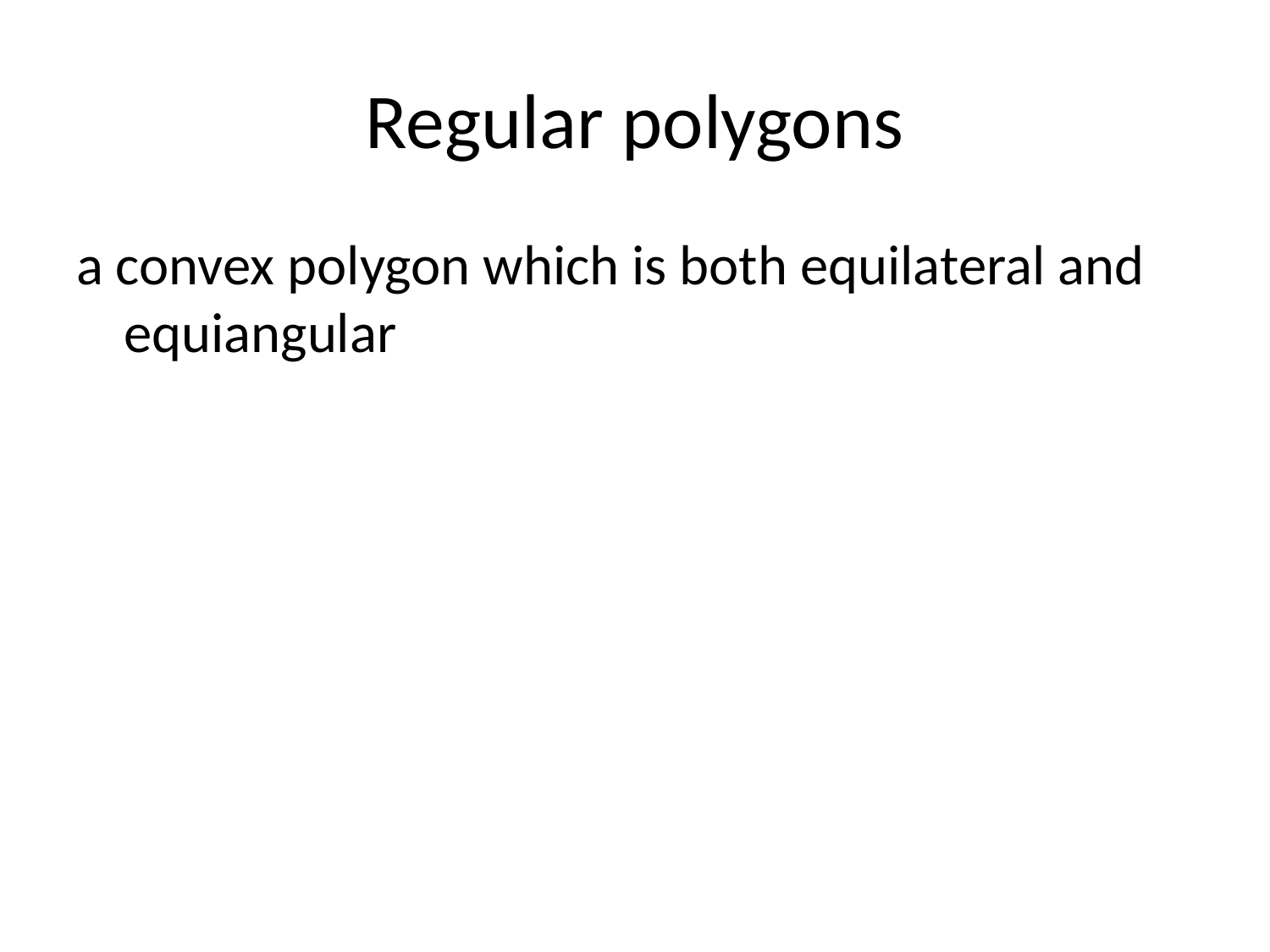

# Regular polygons
a convex polygon which is both equilateral and equiangular